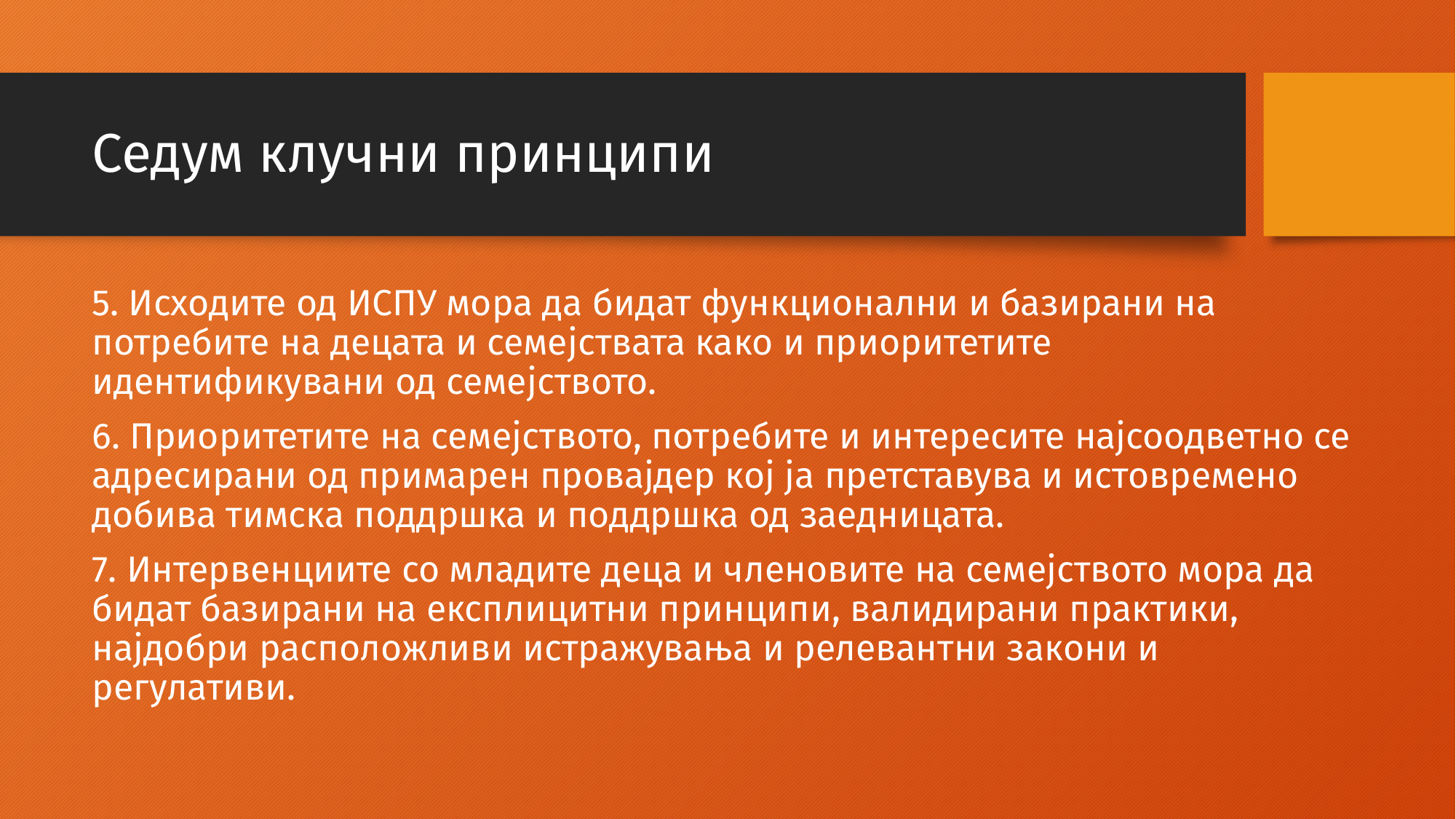

# Седум клучни принципи
5. Исходите од ИСПУ мора да бидат функционални и базирани на потребите на децата и семејствата како и приоритетите идентификувани од семејството.
6. Приоритетите на семејството, потребите и интересите најсоодветно се адресирани од примарен провајдер кој ја претставува и истовремено добива тимска поддршка и поддршка од заедницата.
7. Интервенциите со младите деца и членовите на семејството мора да бидат базирани на експлицитни принципи, валидирани практики, најдобри расположливи истражувања и релевантни закони и регулативи.